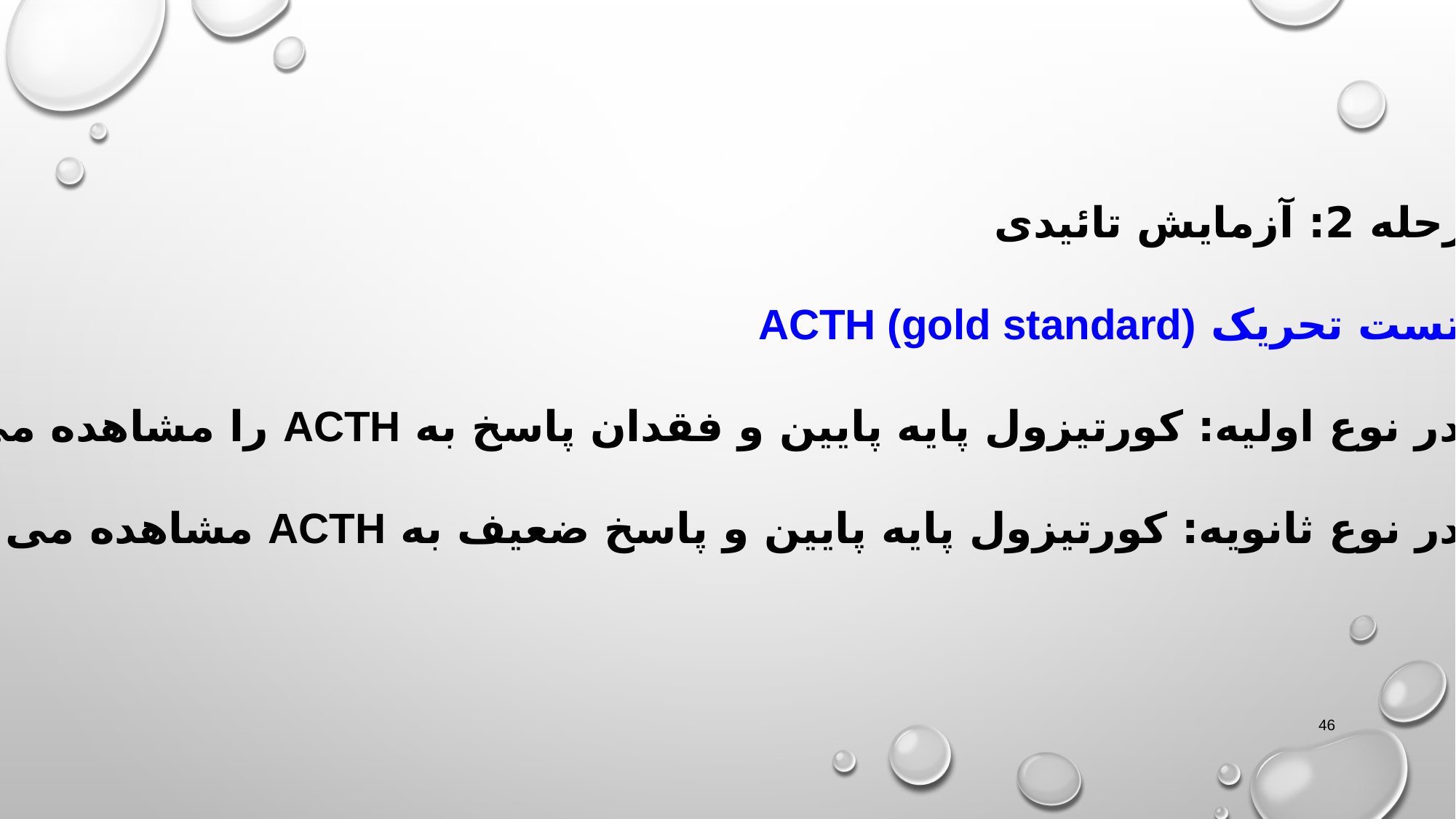

مرحله 2: آزمایش تائیدی
تست تحریک ACTH (gold standard)
در نوع اولیه: کورتیزول پایه پایین و فقدان پاسخ به ACTH را مشاهده می شود.
در نوع ثانویه: کورتیزول پایه پایین و پاسخ ضعیف به ACTH مشاهده می شود.
46